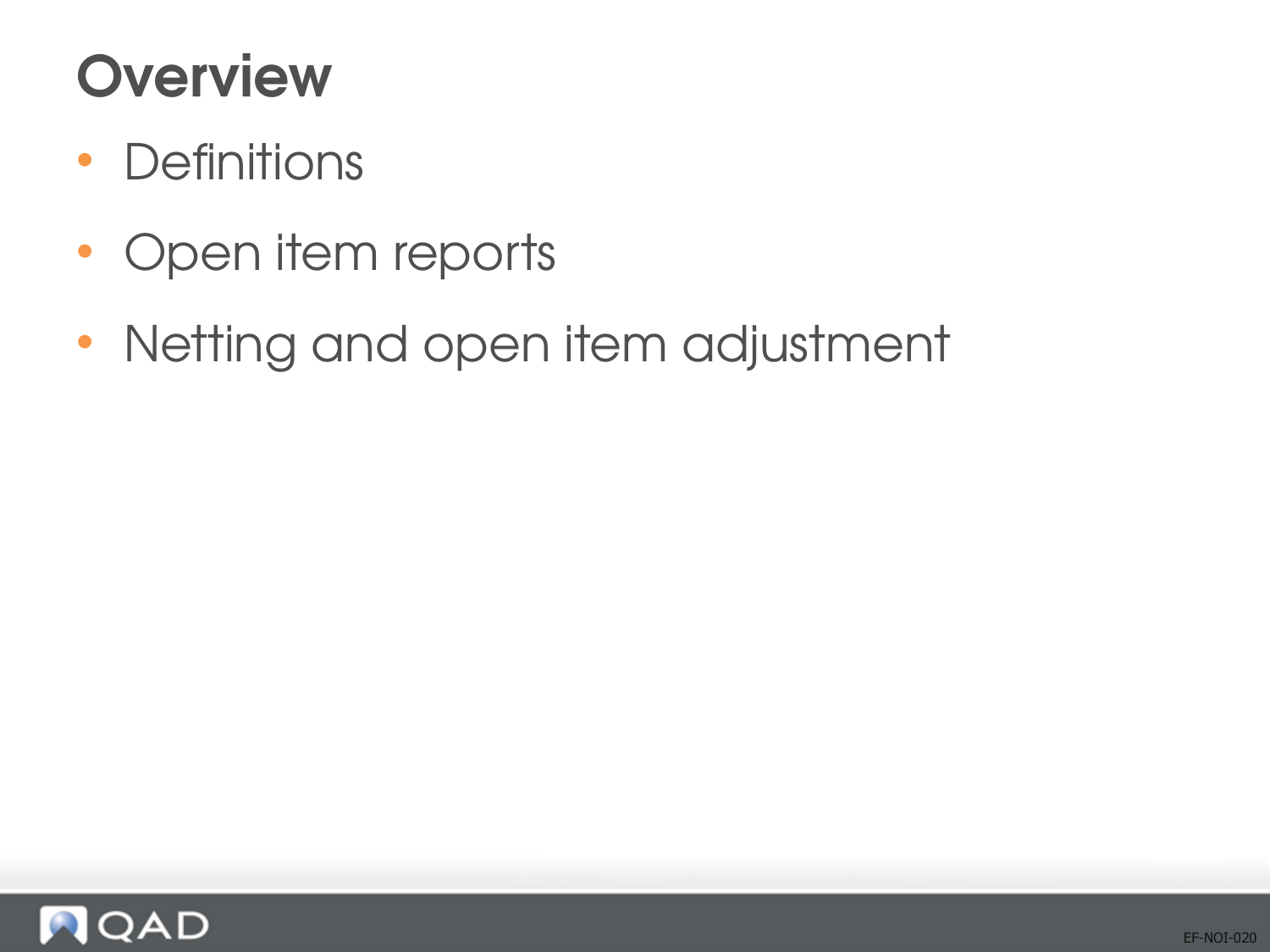

# Overview
Definitions
Open item reports
Netting and open item adjustment
EF-NOI-020